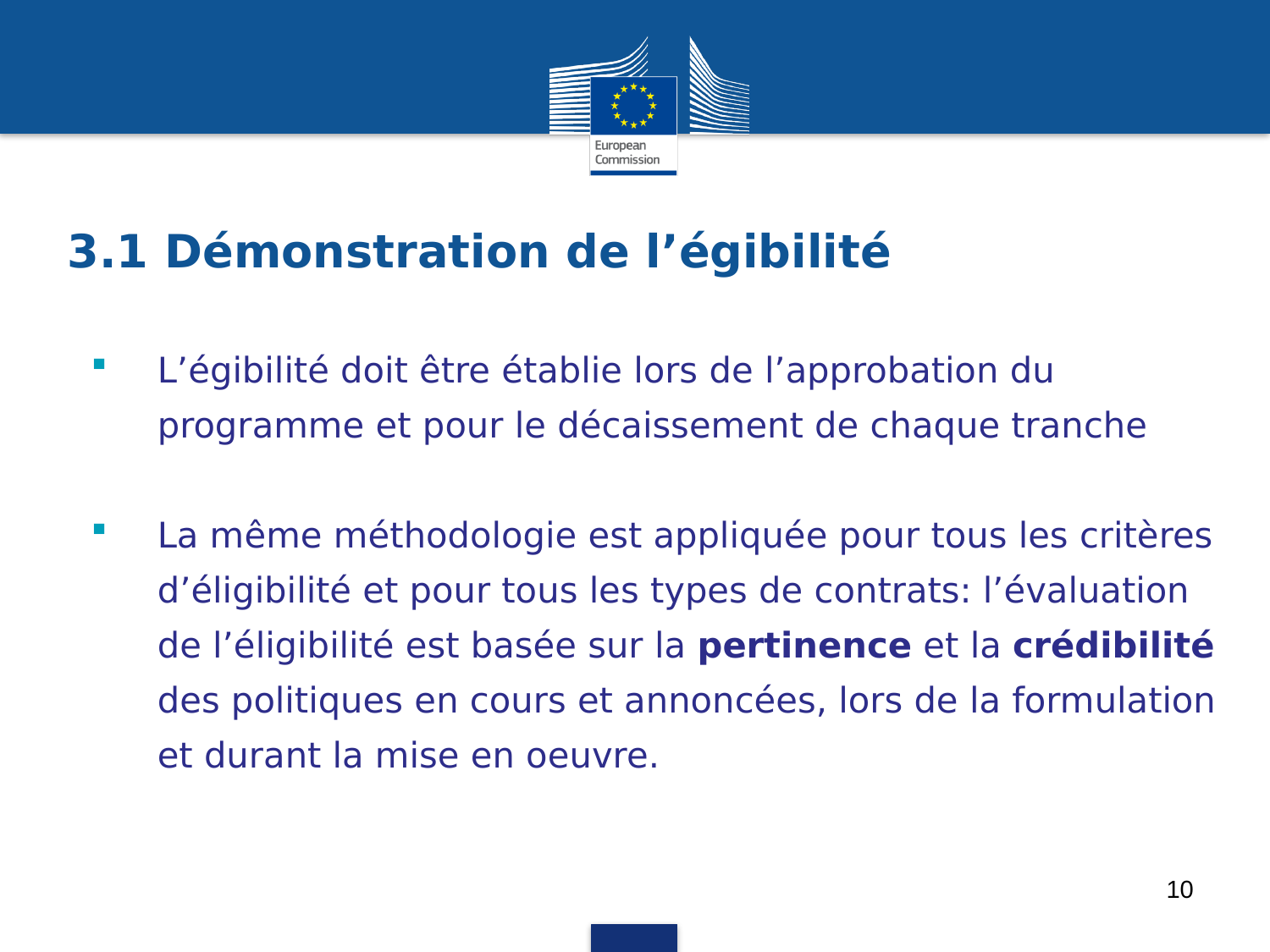

# 3.1 Démonstration de l’égibilité

L’égibilité doit être établie lors de l’approbation du programme et pour le décaissement de chaque tranche

La même méthodologie est appliquée pour tous les critères d’éligibilité et pour tous les types de contrats: l’évaluation de l’éligibilité est basée sur la pertinence et la crédibilité des politiques en cours et annoncées, lors de la formulation et durant la mise en oeuvre.
10